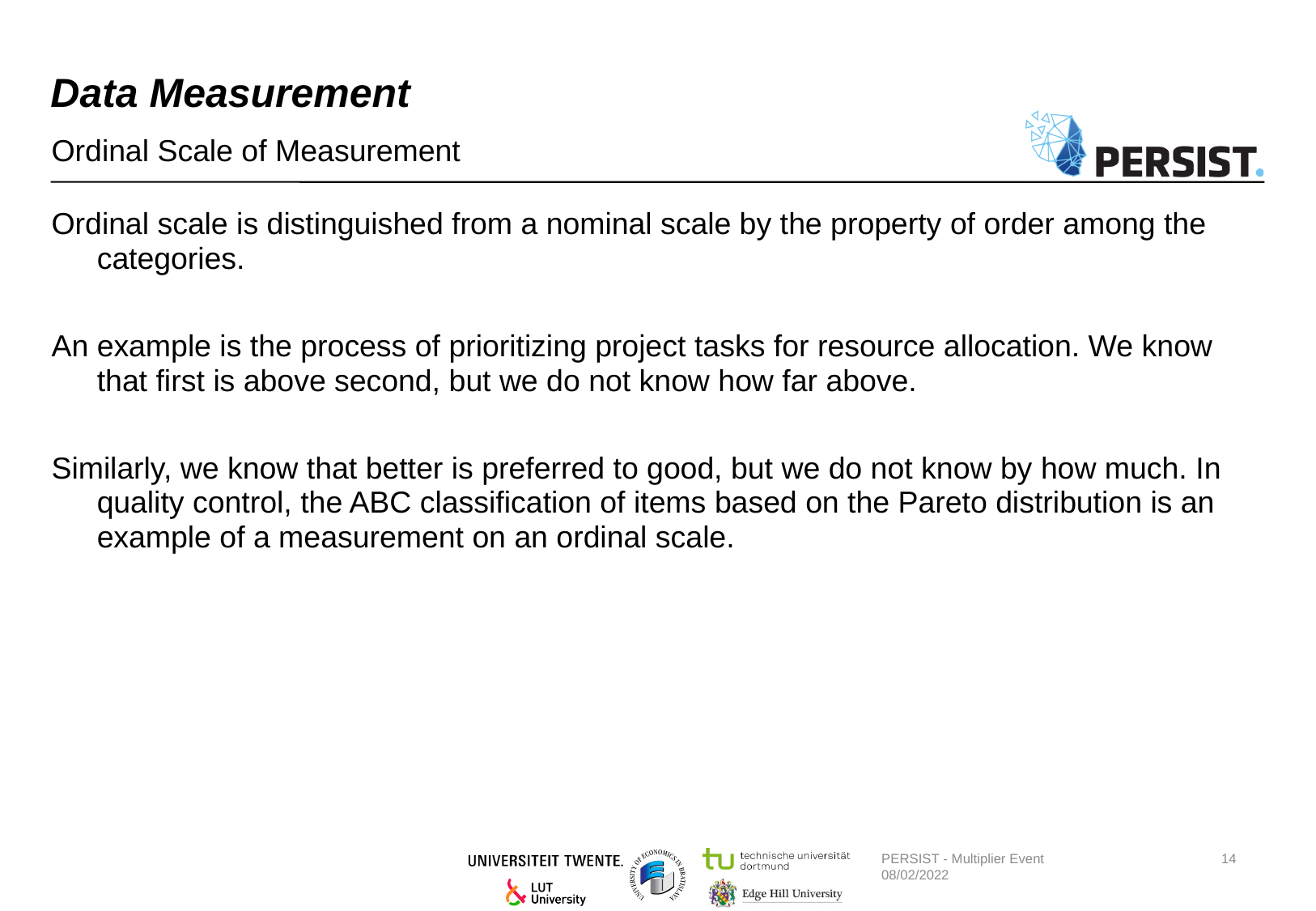

# Data Measurement
Ordinal Scale of Measurement
Ordinal scale is distinguished from a nominal scale by the property of order among the categories.

An example is the process of prioritizing project tasks for resource allocation. We know that first is above second, but we do not know how far above.

Similarly, we know that better is preferred to good, but we do not know by how much. In quality control, the ABC classification of items based on the Pareto distribution is an example of a measurement on an ordinal scale.